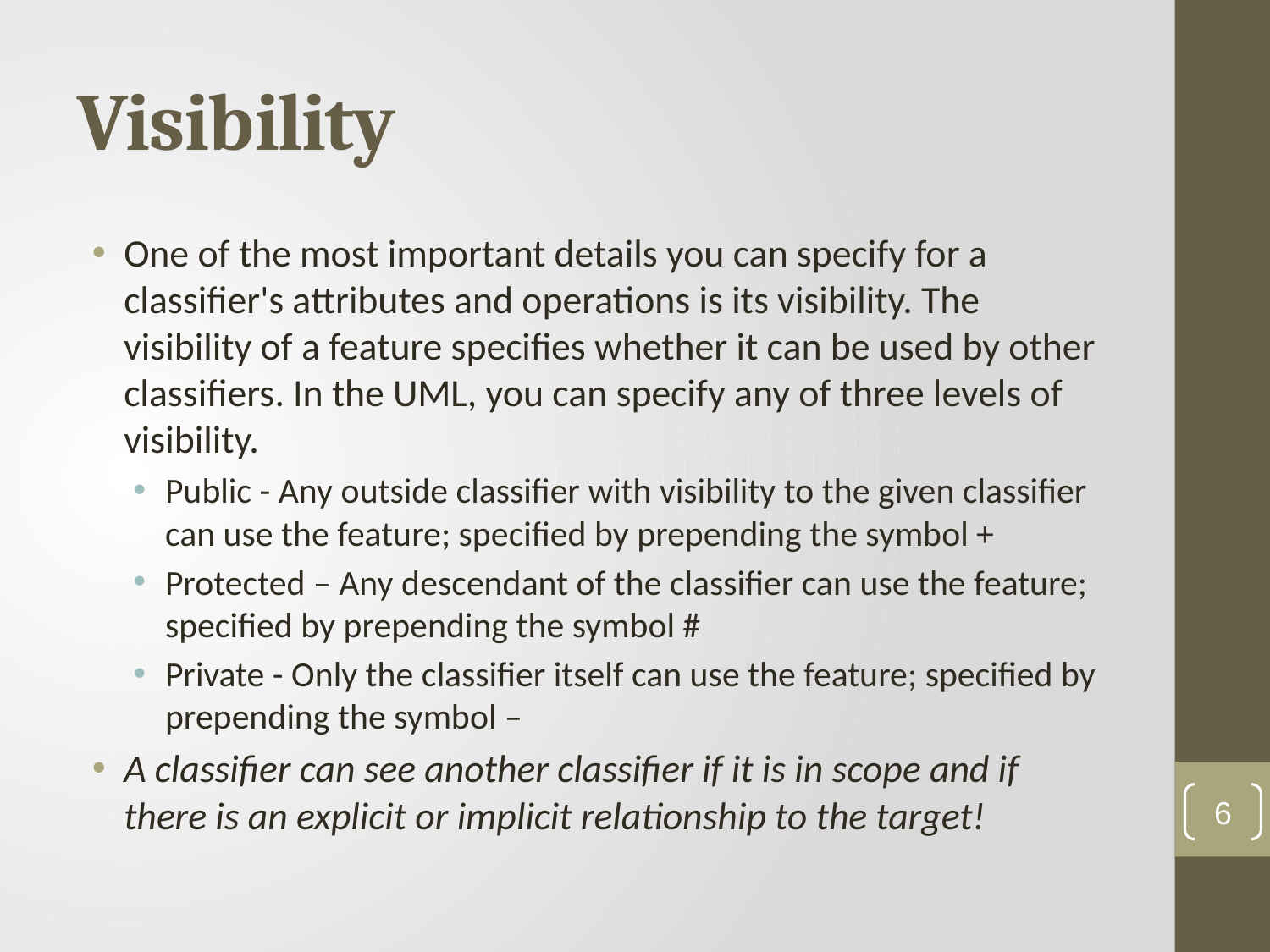

# Visibility
One of the most important details you can specify for a classifier's attributes and operations is its visibility. The visibility of a feature specifies whether it can be used by other classifiers. In the UML, you can specify any of three levels of visibility.
Public - Any outside classifier with visibility to the given classifier can use the feature; specified by prepending the symbol +
Protected – Any descendant of the classifier can use the feature; specified by prepending the symbol #
Private - Only the classifier itself can use the feature; specified by prepending the symbol –
A classifier can see another classifier if it is in scope and if there is an explicit or implicit relationship to the target!
6